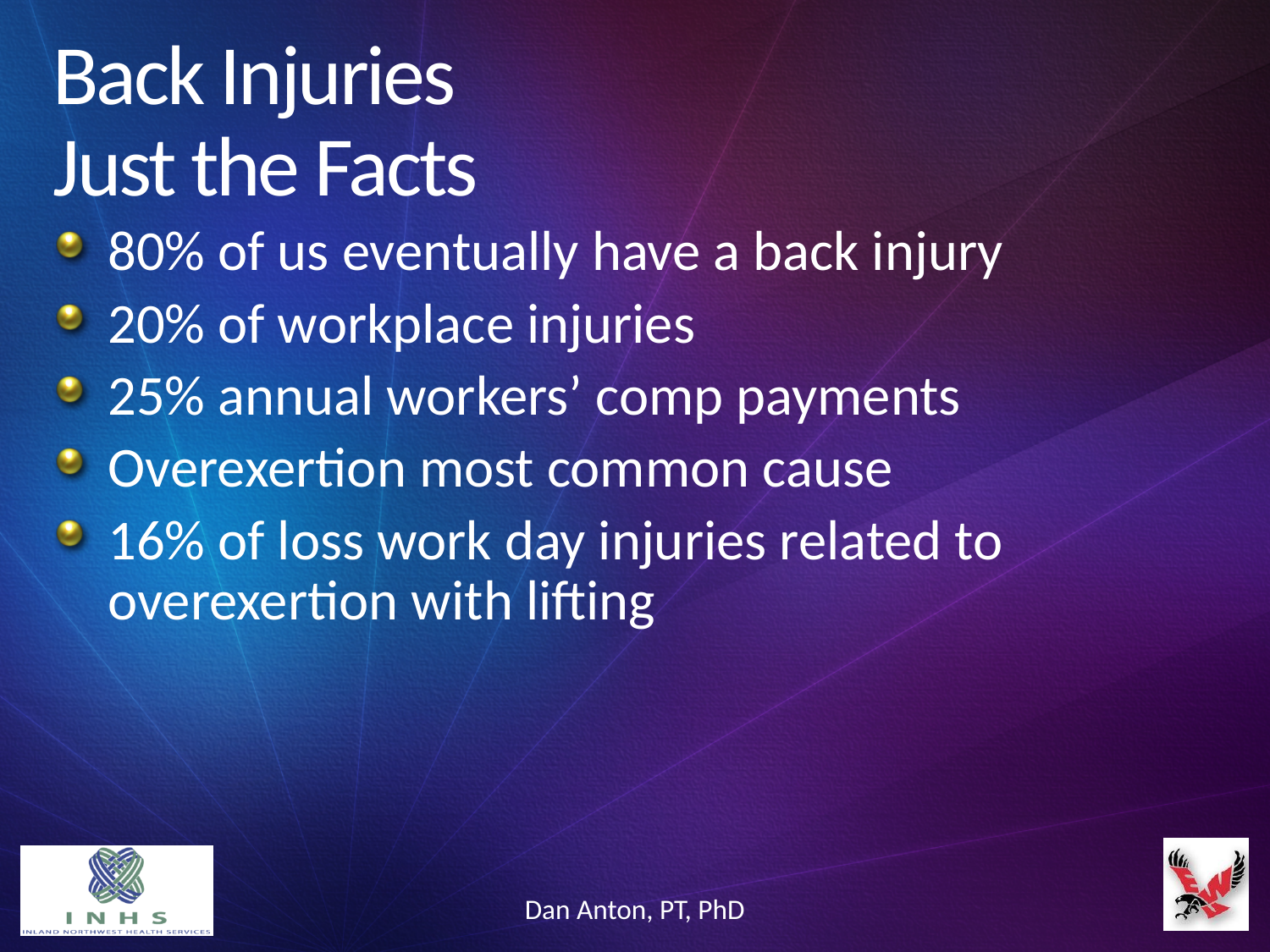

# Back Injuries Just the Facts
80% of us eventually have a back injury
20% of workplace injuries
25% annual workers’ comp payments
Overexertion most common cause
16% of loss work day injuries related to overexertion with lifting

Dan Anton, PT, PhD